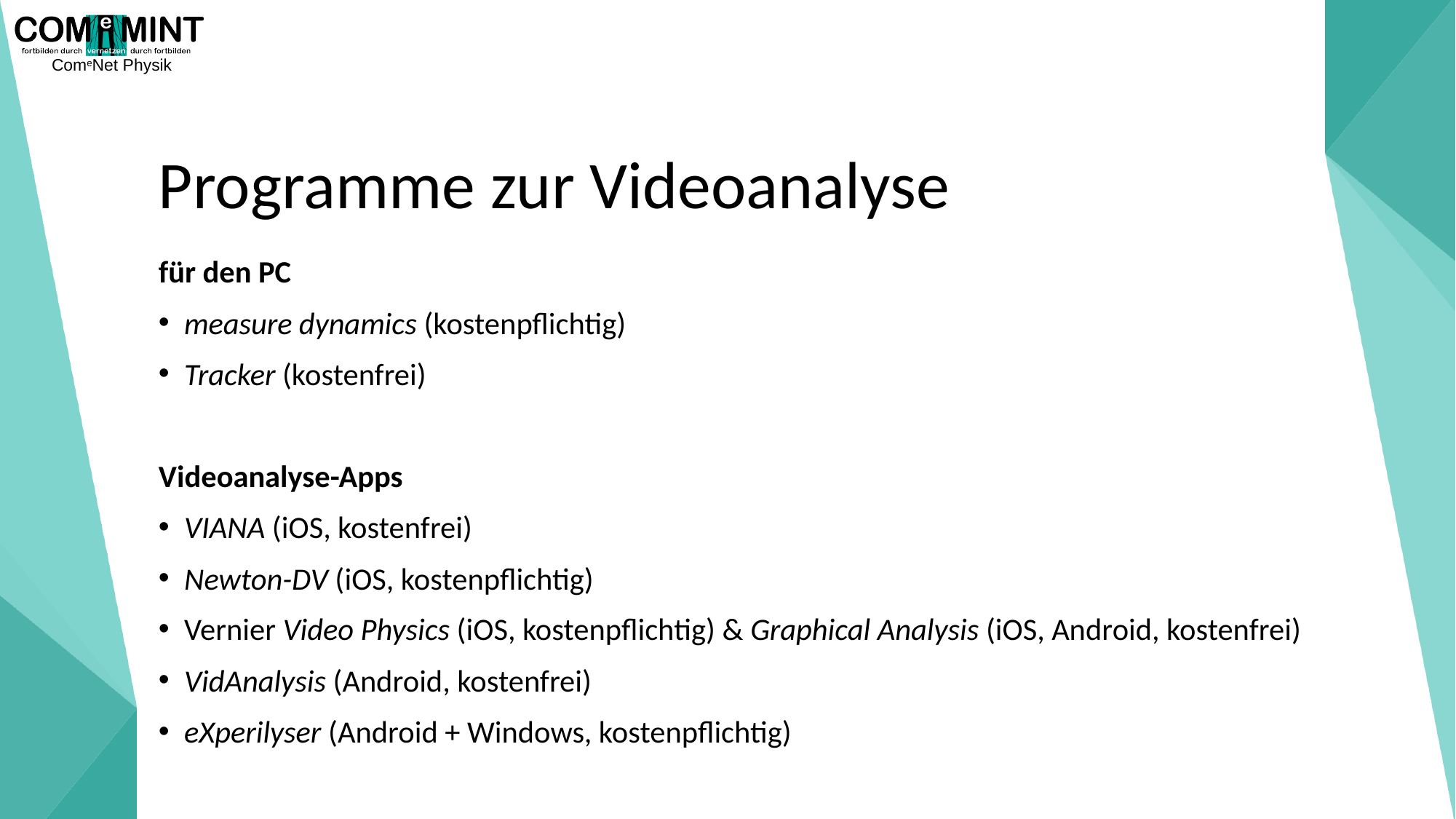

# Programme zur Videoanalyse
für den PC
measure dynamics (kostenpflichtig)
Tracker (kostenfrei)

Videoanalyse-Apps
VIANA (iOS, kostenfrei)
Newton-DV (iOS, kostenpflichtig)
Vernier Video Physics (iOS, kostenpflichtig) & Graphical Analysis (iOS, Android, kostenfrei)
VidAnalysis (Android, kostenfrei)
eXperilyser (Android + Windows, kostenpflichtig)